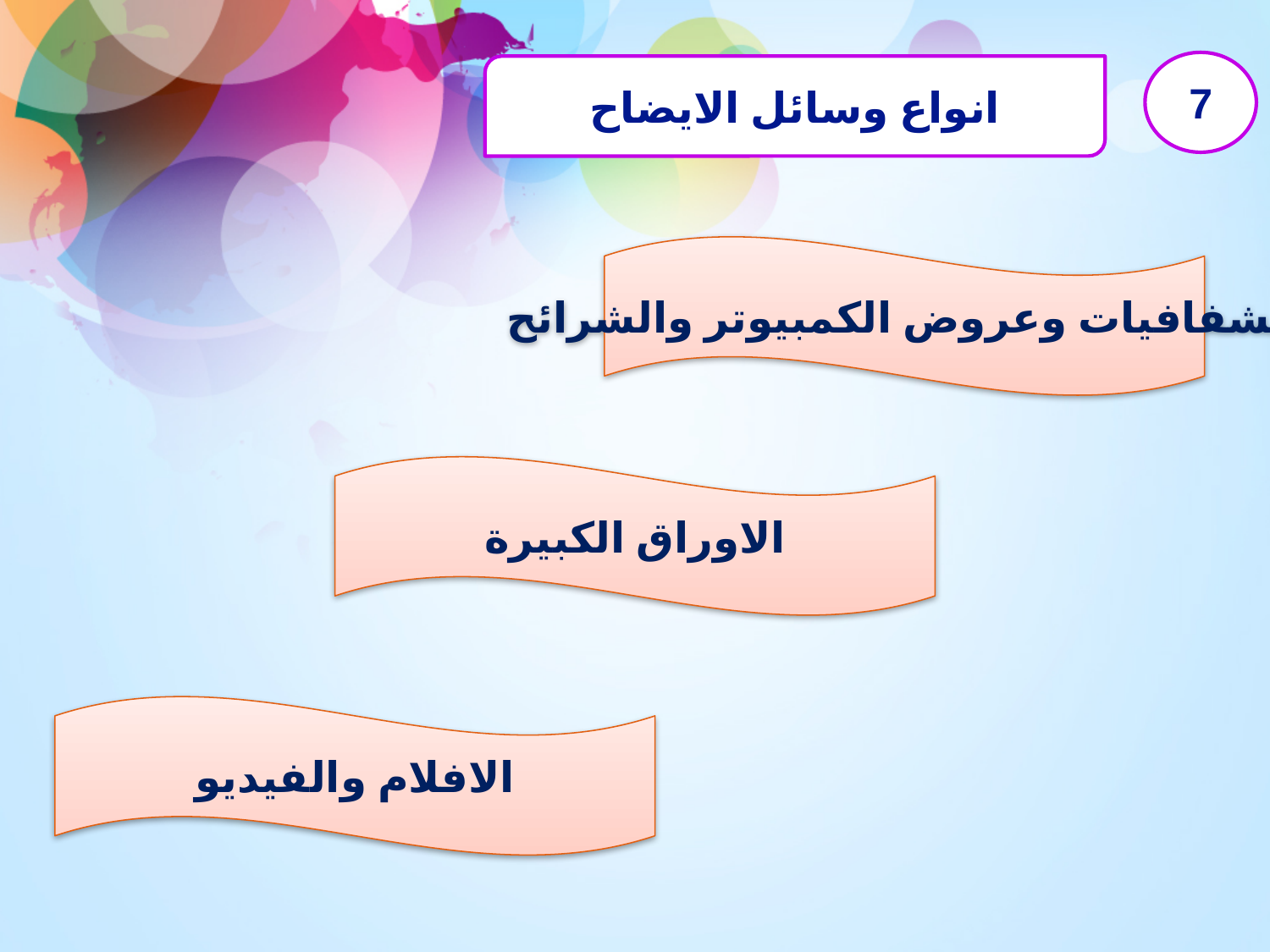

7
انواع وسائل الايضاح
الشفافيات وعروض الكمبيوتر والشرائح
الاوراق الكبيرة
الافلام والفيديو